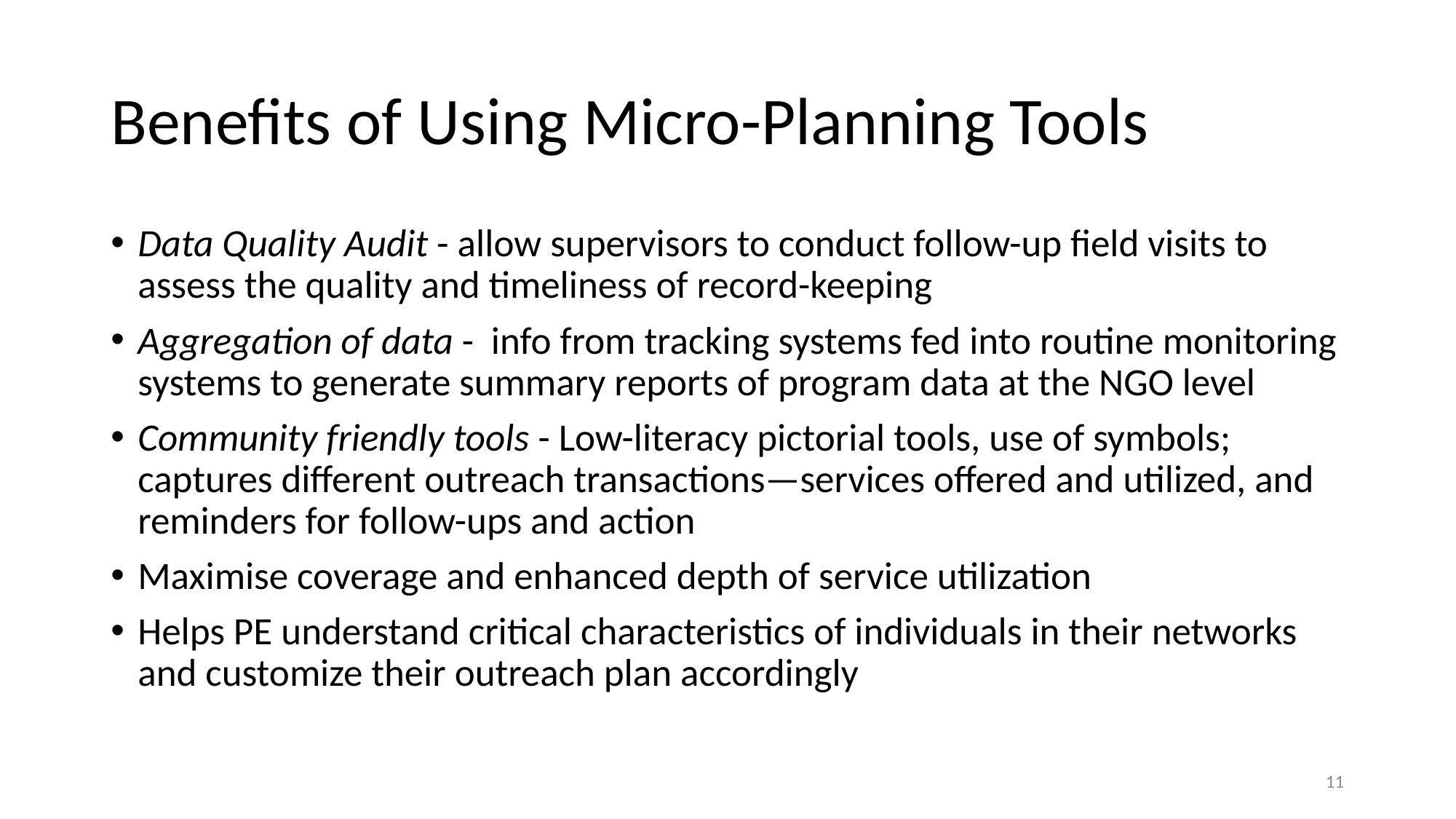

# Benefits of Using Micro-Planning Tools
Data Quality Audit - allow supervisors to conduct follow-up field visits to assess the quality and timeliness of record-keeping
Aggregation of data -  info from tracking systems fed into routine monitoring systems to generate summary reports of program data at the NGO level
Community friendly tools - Low-literacy pictorial tools, use of symbols; captures different outreach transactions—services offered and utilized, and reminders for follow-ups and action
Maximise coverage and enhanced depth of service utilization
Helps PE understand critical characteristics of individuals in their networks and customize their outreach plan accordingly
11